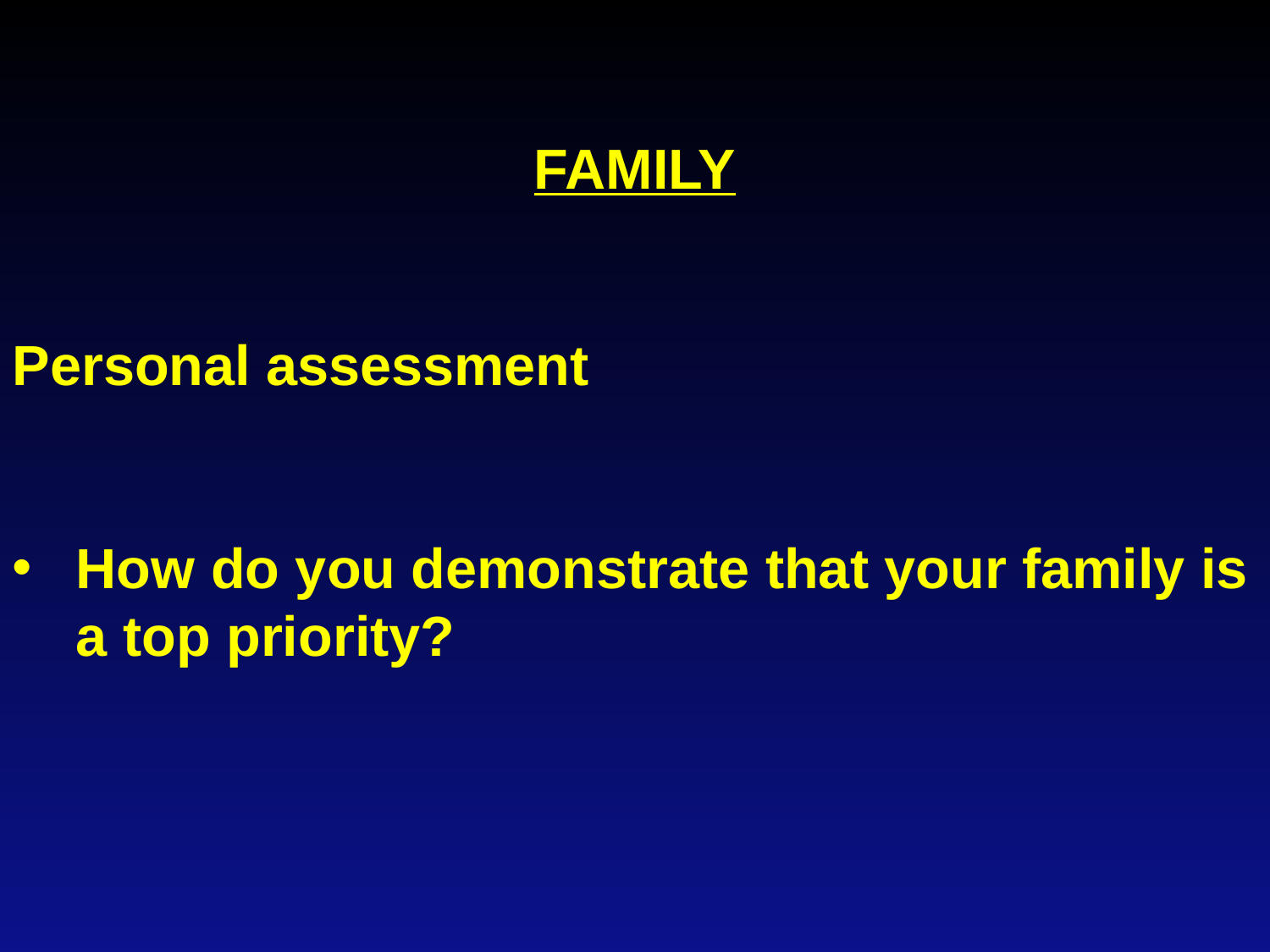

FAMILY

Personal assessment

How do you demonstrate that your family is a top priority?